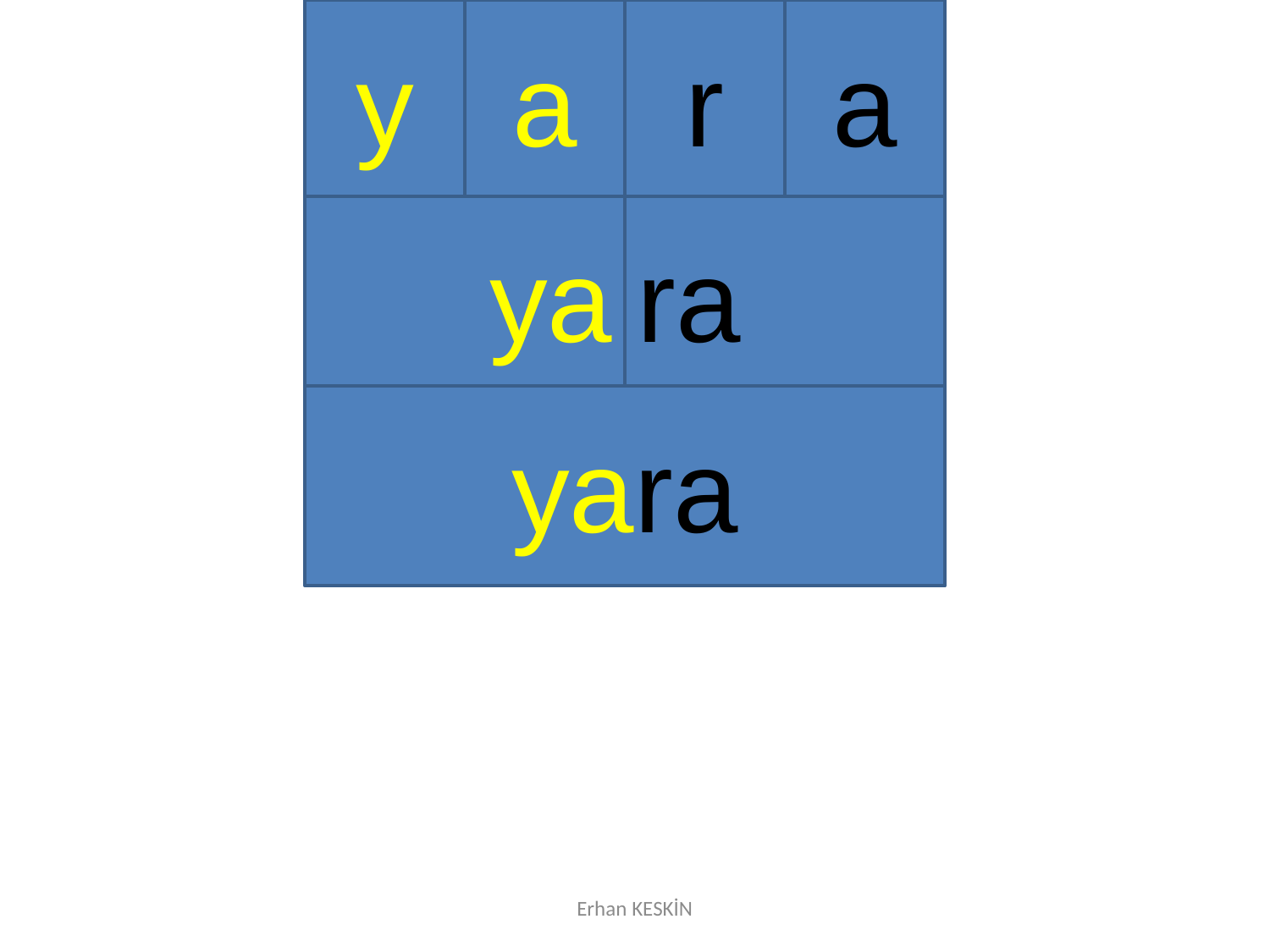

y
a
r
a
ya
ra
yara
Erhan KESKİN